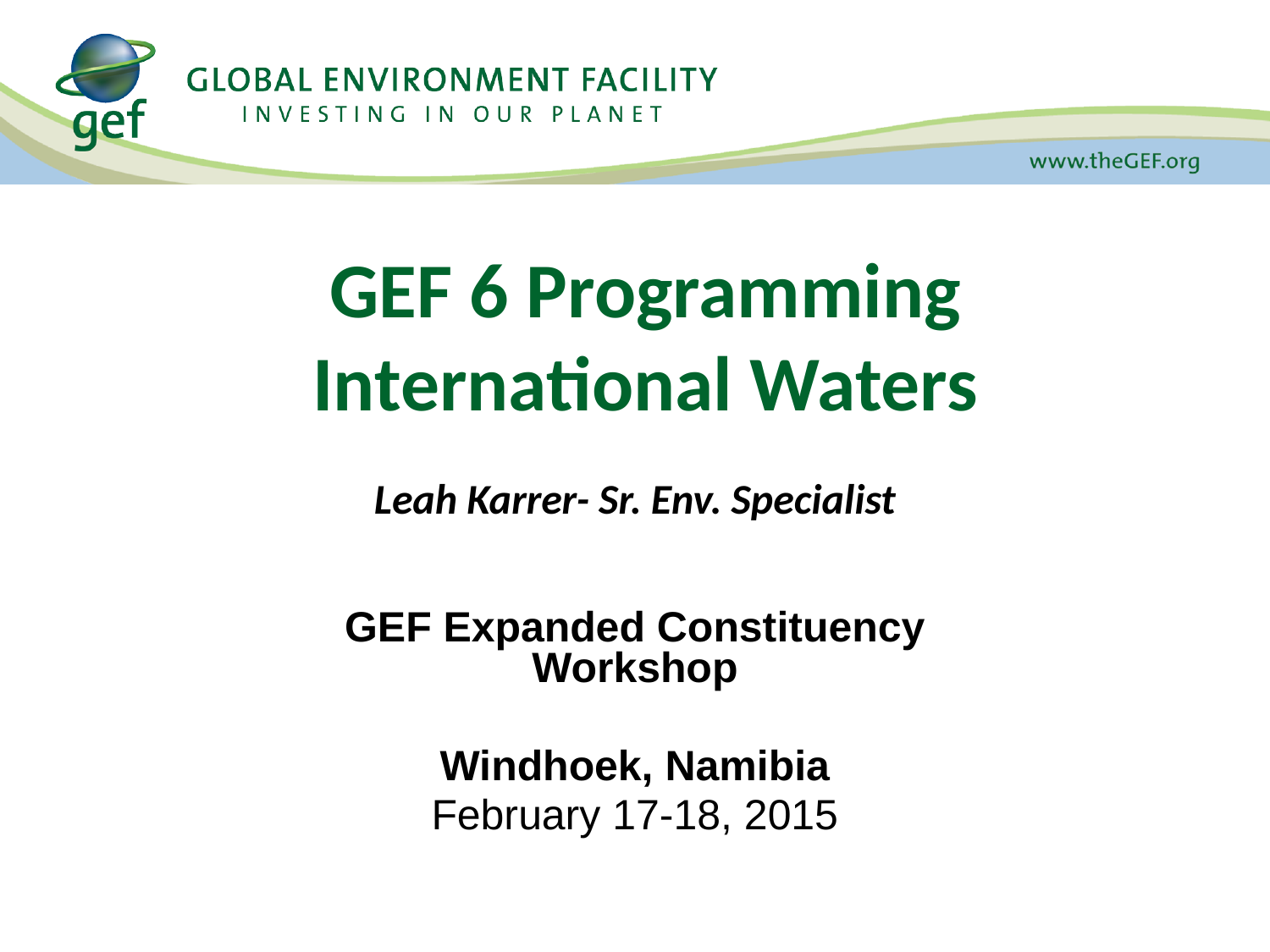

# GEF 6 Programming International Waters
Leah Karrer- Sr. Env. Specialist
GEF Expanded Constituency Workshop

Windhoek, Namibia
February 17-18, 2015